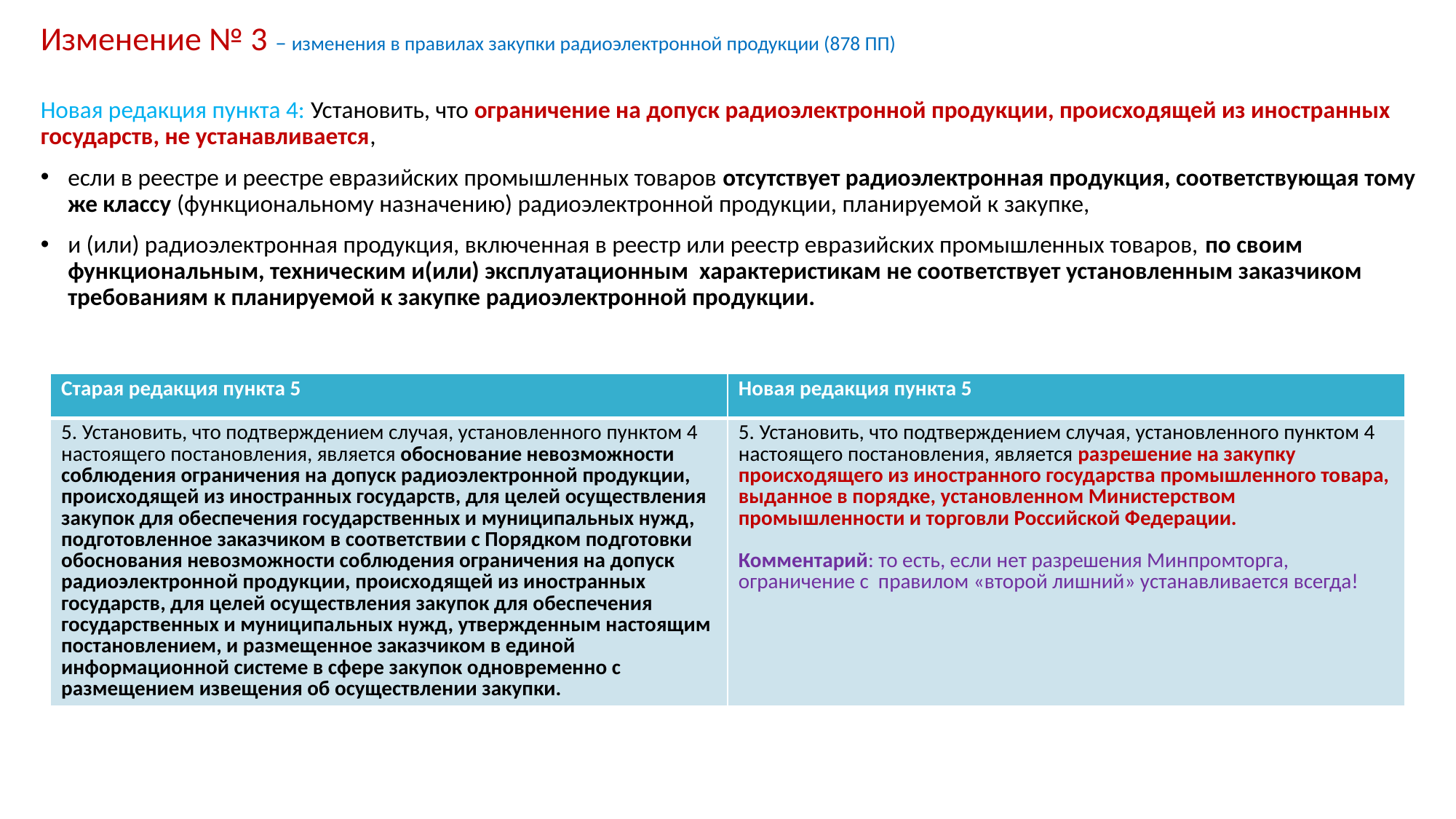

# Изменение № 3 – изменения в правилах закупки радиоэлектронной продукции (878 ПП)
Новая редакция пункта 4: Установить, что ограничение на допуск радиоэлектронной продукции, происходящей из иностранных государств, не устанавливается,
если в реестре и реестре евразийских промышленных товаров отсутствует радиоэлектронная продукция, соответствующая тому же классу (функциональному назначению) радиоэлектронной продукции, планируемой к закупке,
и (или) радиоэлектронная продукция, включенная в реестр или реестр евразийских промышленных товаров, по своим функциональным, техническим и(или) эксплуатационным  характеристикам не соответствует установленным заказчиком требованиям к планируемой к закупке радиоэлектронной продукции.

| Старая редакция пункта 5 | Новая редакция пункта 5 |
| --- | --- |
| 5. Установить, что подтверждением случая, установленного пунктом 4 настоящего постановления, является обоснование невозможности соблюдения ограничения на допуск радиоэлектронной продукции, происходящей из иностранных государств, для целей осуществления закупок для обеспечения государственных и муниципальных нужд, подготовленное заказчиком в соответствии с Порядком подготовки обоснования невозможности соблюдения ограничения на допуск радиоэлектронной продукции, происходящей из иностранных государств, для целей осуществления закупок для обеспечения государственных и муниципальных нужд, утвержденным настоящим постановлением, и размещенное заказчиком в единой информационной системе в сфере закупок одновременно с размещением извещения об осуществлении закупки. | 5. Установить, что подтверждением случая, установленного пунктом 4 настоящего постановления, является разрешение на закупку происходящего из иностранного государства промышленного товара, выданное в порядке, установленном Министерством промышленности и торговли Российской Федерации. Комментарий: то есть, если нет разрешения Минпромторга, ограничение с правилом «второй лишний» устанавливается всегда! |